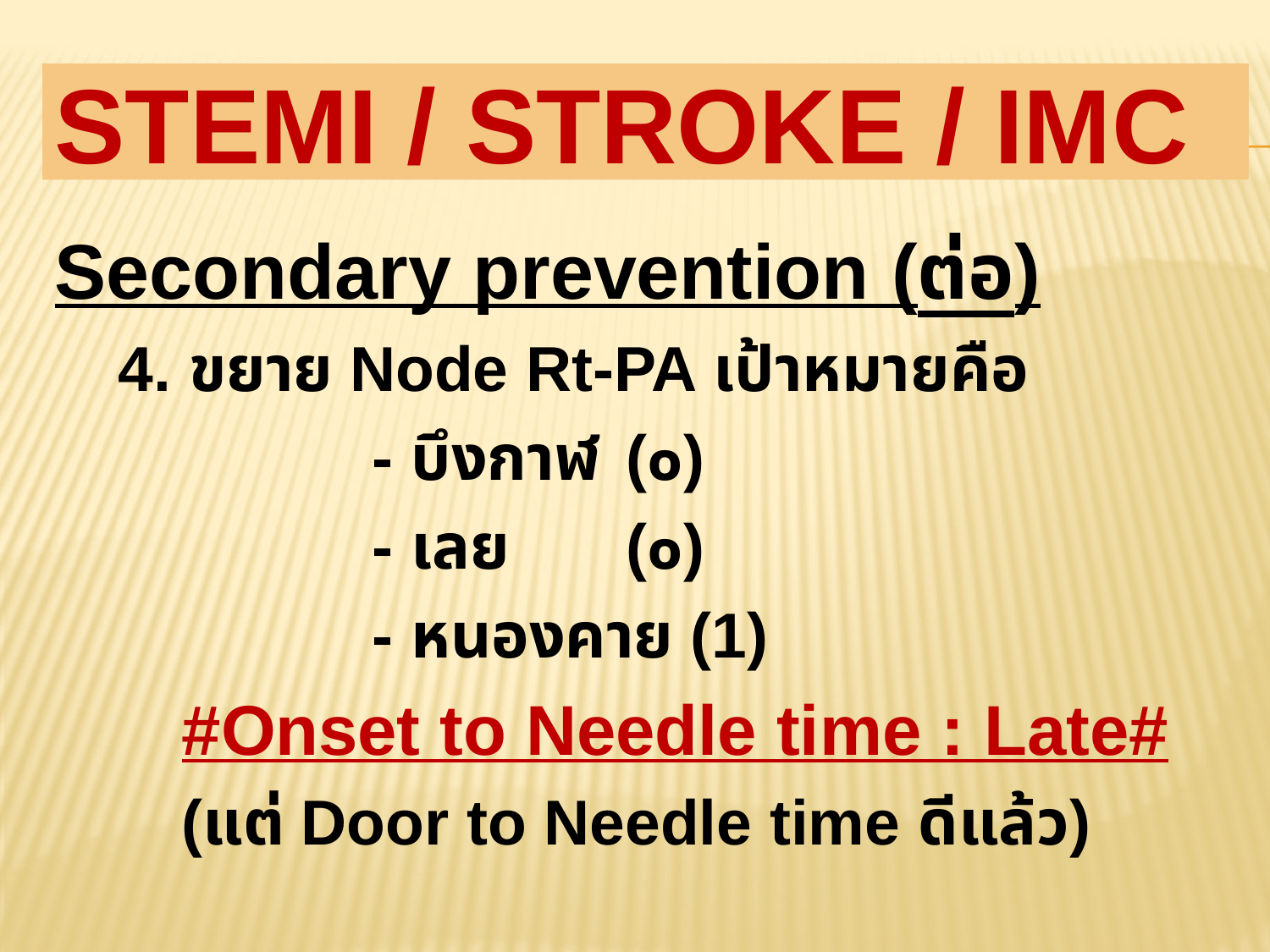

# STEMI / STROKE / IMC
Secondary prevention (ต่อ)
4. ขยาย Node Rt-PA เป้าหมายคือ
- บึงกาฬ	(๐)
- เลย	(๐)
- หนองคาย (1)
#Onset to Needle time : Late#
(แต่ Door to Needle time ดีแล้ว)